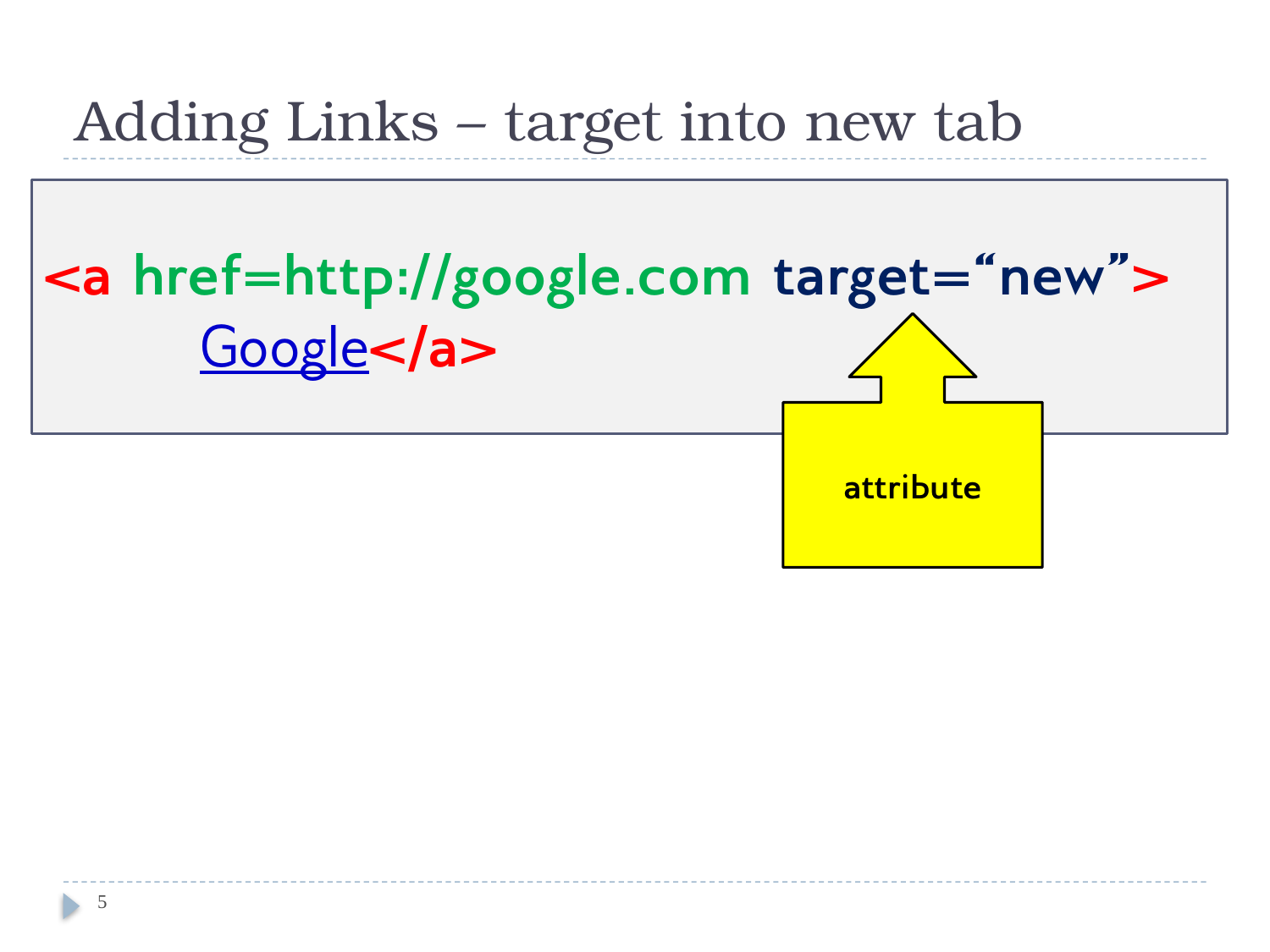

# Adding Links – target into new tab

<a href=http://google.com target=“new”>
        Google</a>
attribute
5